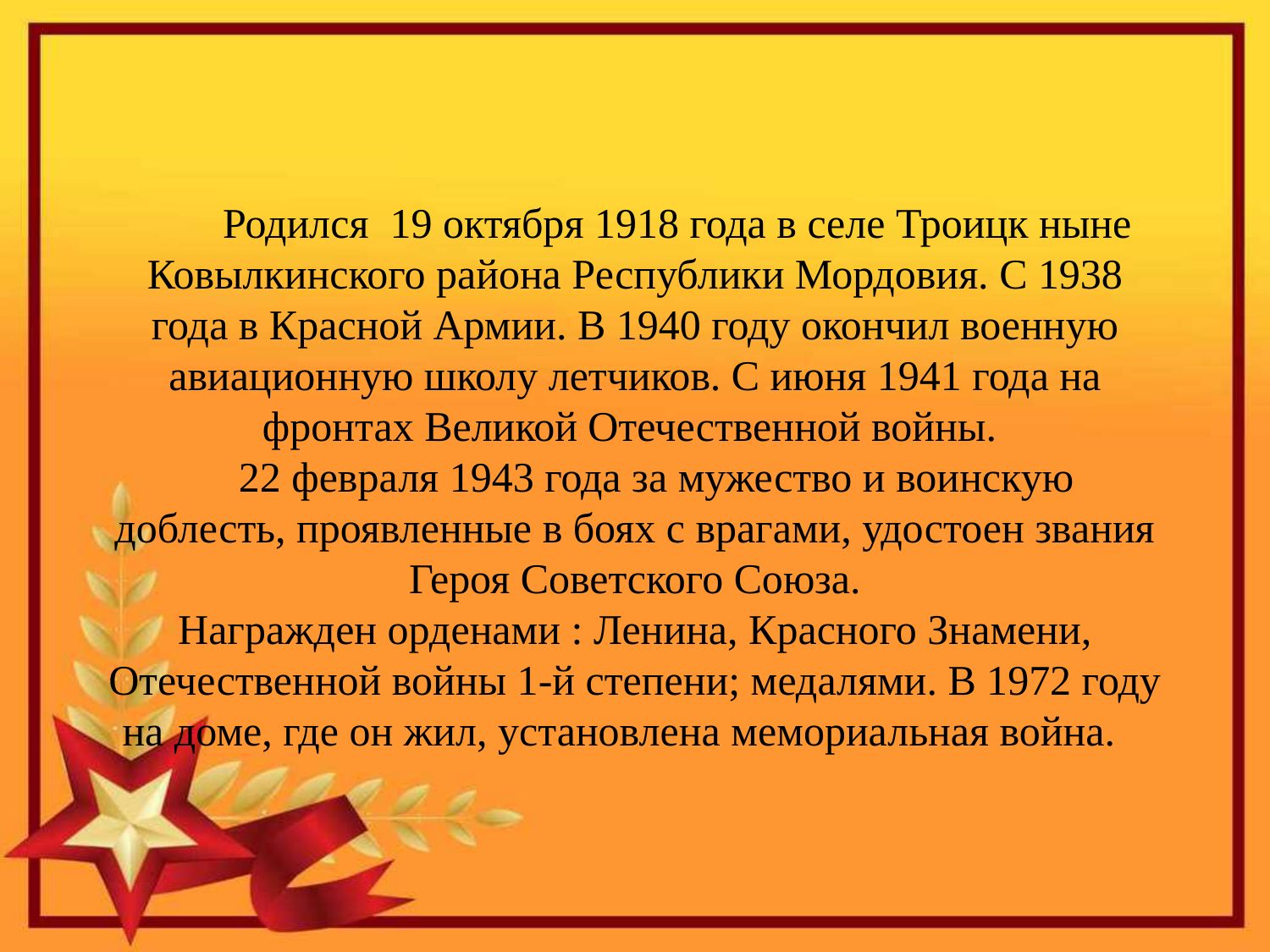

# Родился  19 октября 1918 года в селе Троицк ныне Ковылкинского района Республики Мордовия. С 1938 года в Красной Армии. В 1940 году окончил военную авиационную школу летчиков. С июня 1941 года на фронтах Великой Отечественной войны. 22 февраля 1943 года за мужество и воинскую доблесть, проявленные в боях с врагами, удостоен звания Героя Советского Союза. Награжден орденами : Ленина, Красного Знамени, Отечественной войны 1-й степени; медалями. В 1972 году на доме, где он жил, установлена мемориальная война.